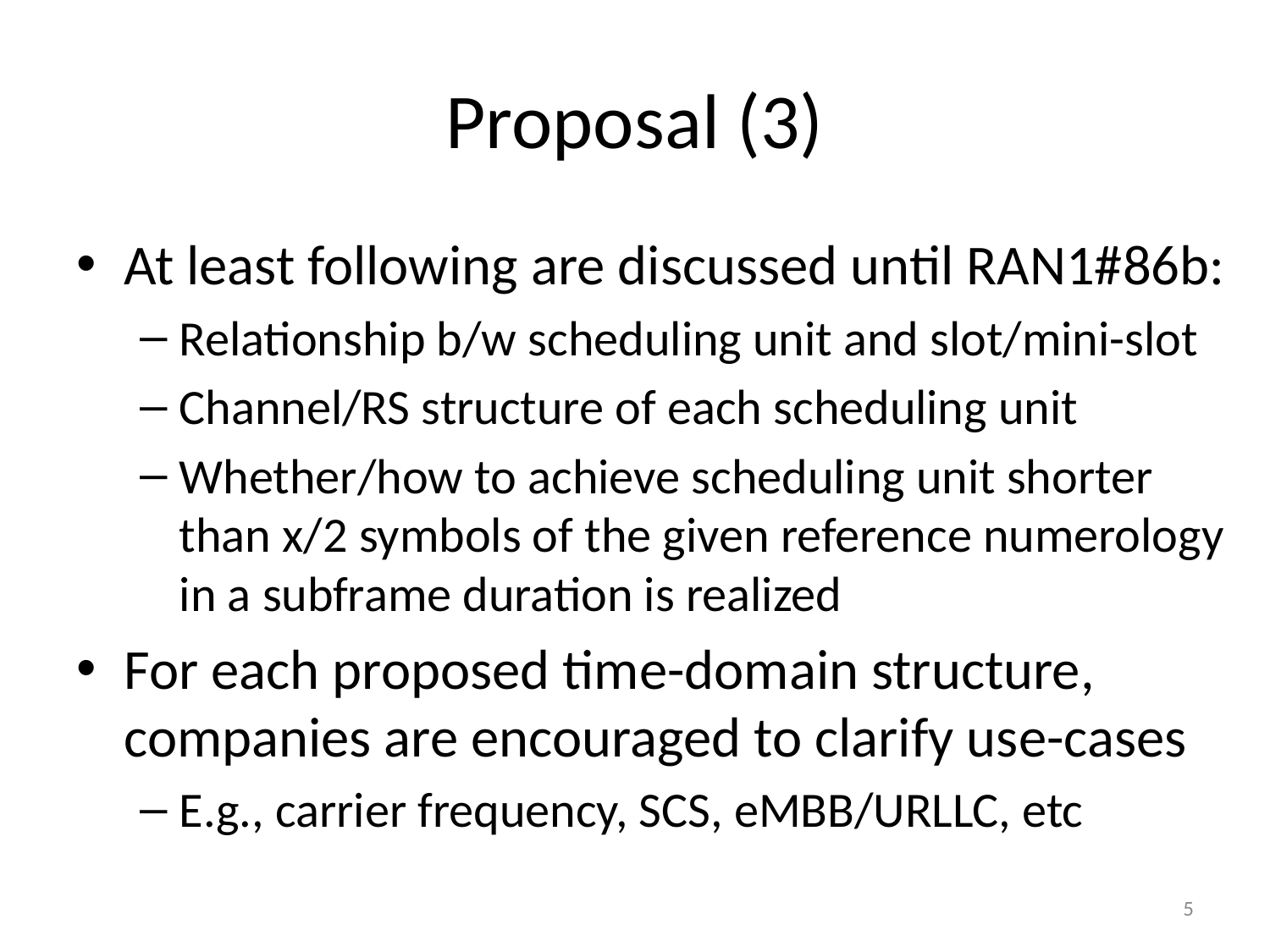

# Proposal (3)
At least following are discussed until RAN1#86b:
Relationship b/w scheduling unit and slot/mini-slot
Channel/RS structure of each scheduling unit
Whether/how to achieve scheduling unit shorter than x/2 symbols of the given reference numerology in a subframe duration is realized
For each proposed time-domain structure, companies are encouraged to clarify use-cases
E.g., carrier frequency, SCS, eMBB/URLLC, etc
5